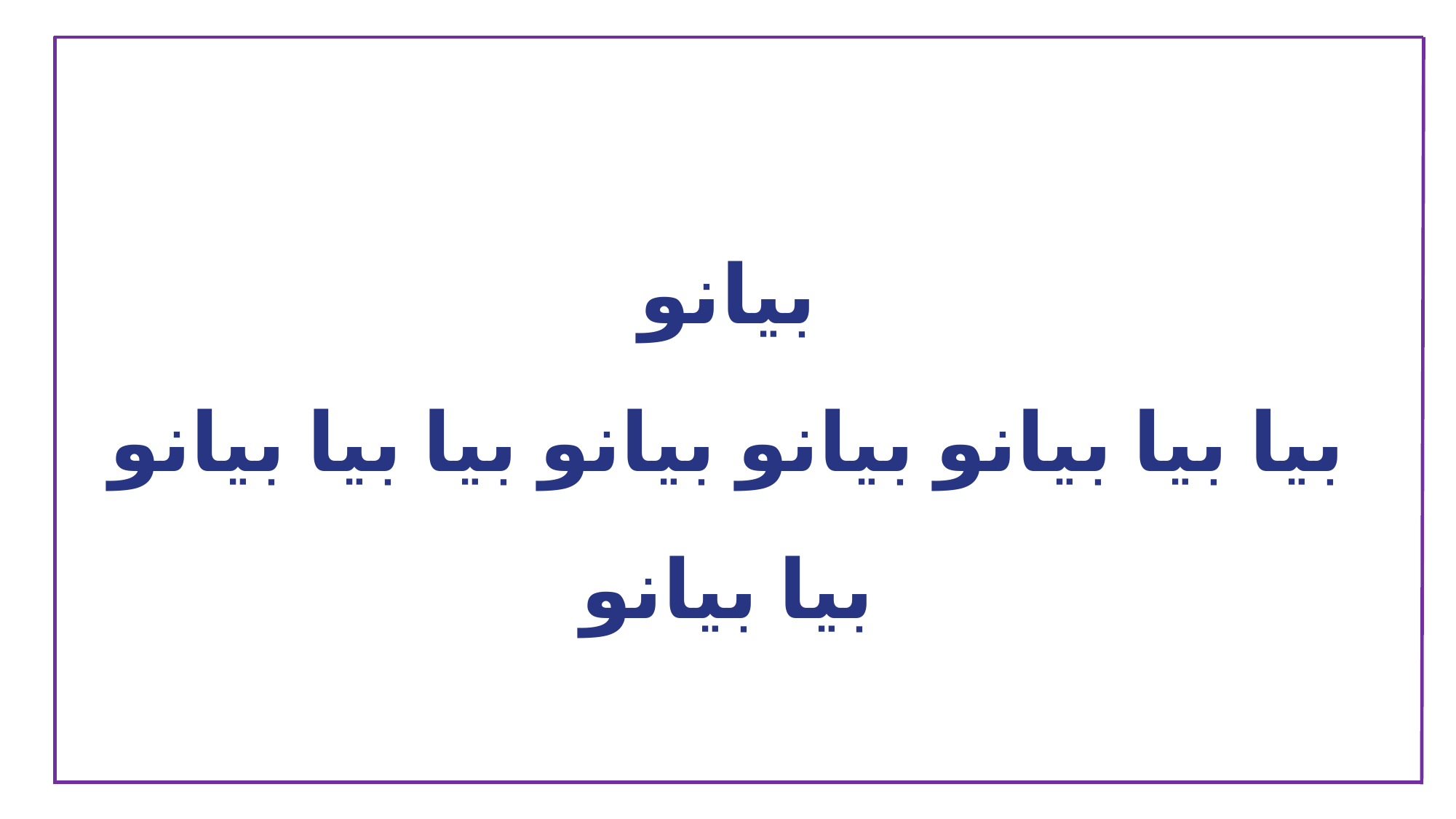

بيانو
بيا بيا بيانو بيانو بيانو بيا بيا بيانو بيا بيانو